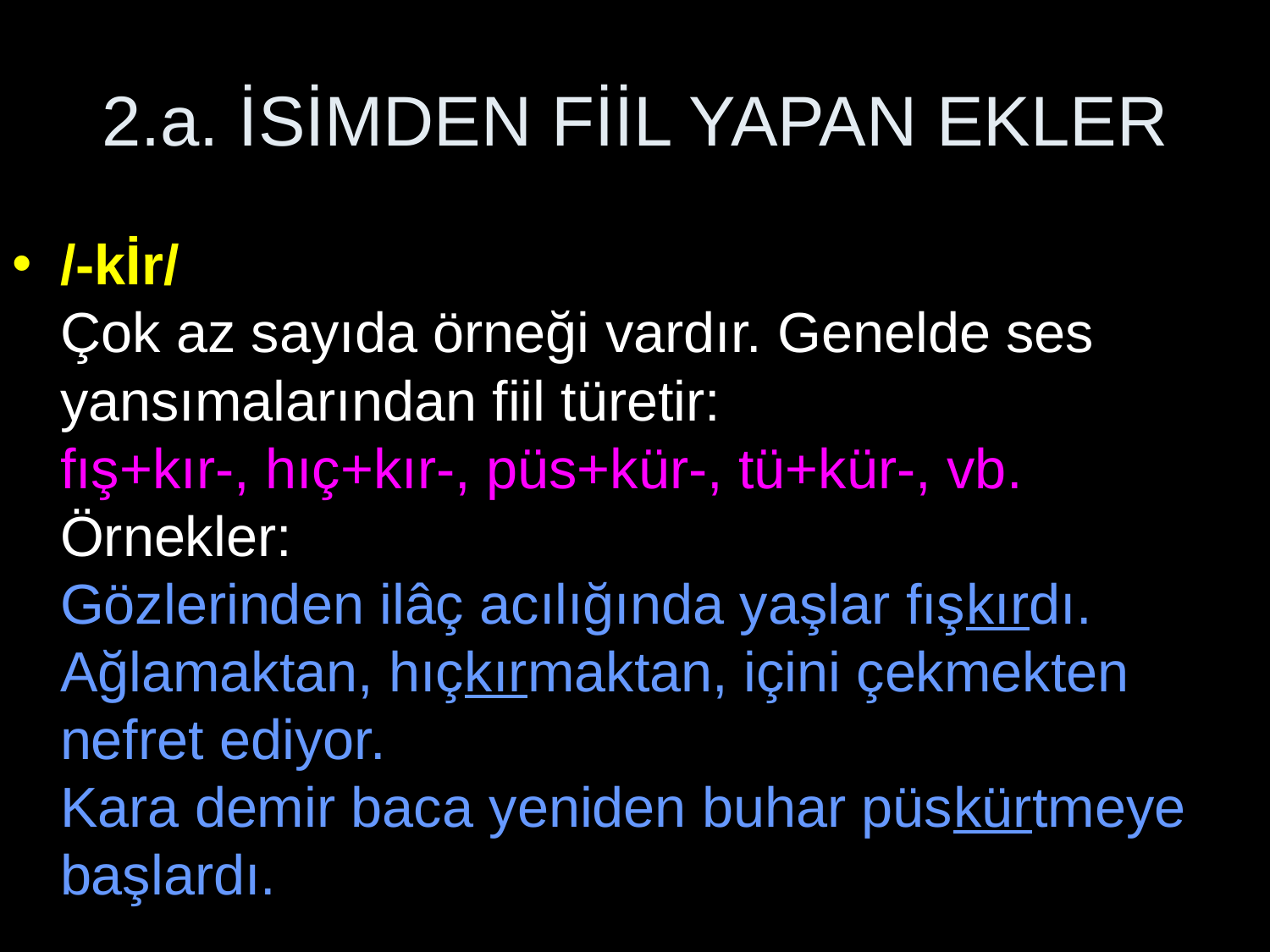

# 2.a. İSİMDEN FİİL YAPAN EKLER
/-kİr/
Çok az sayıda örneği vardır. Genelde ses yansımalarından fiil türetir:
fış+kır-, hıç+kır-, püs+kür-, tü+kür-, vb.
Örnekler:
Gözlerinden ilâç acılığında yaşlar fışkırdı.
Ağlamaktan, hıçkırmaktan, içini çekmekten nefret ediyor.
Kara demir baca yeniden buhar püskürtmeye başlardı.